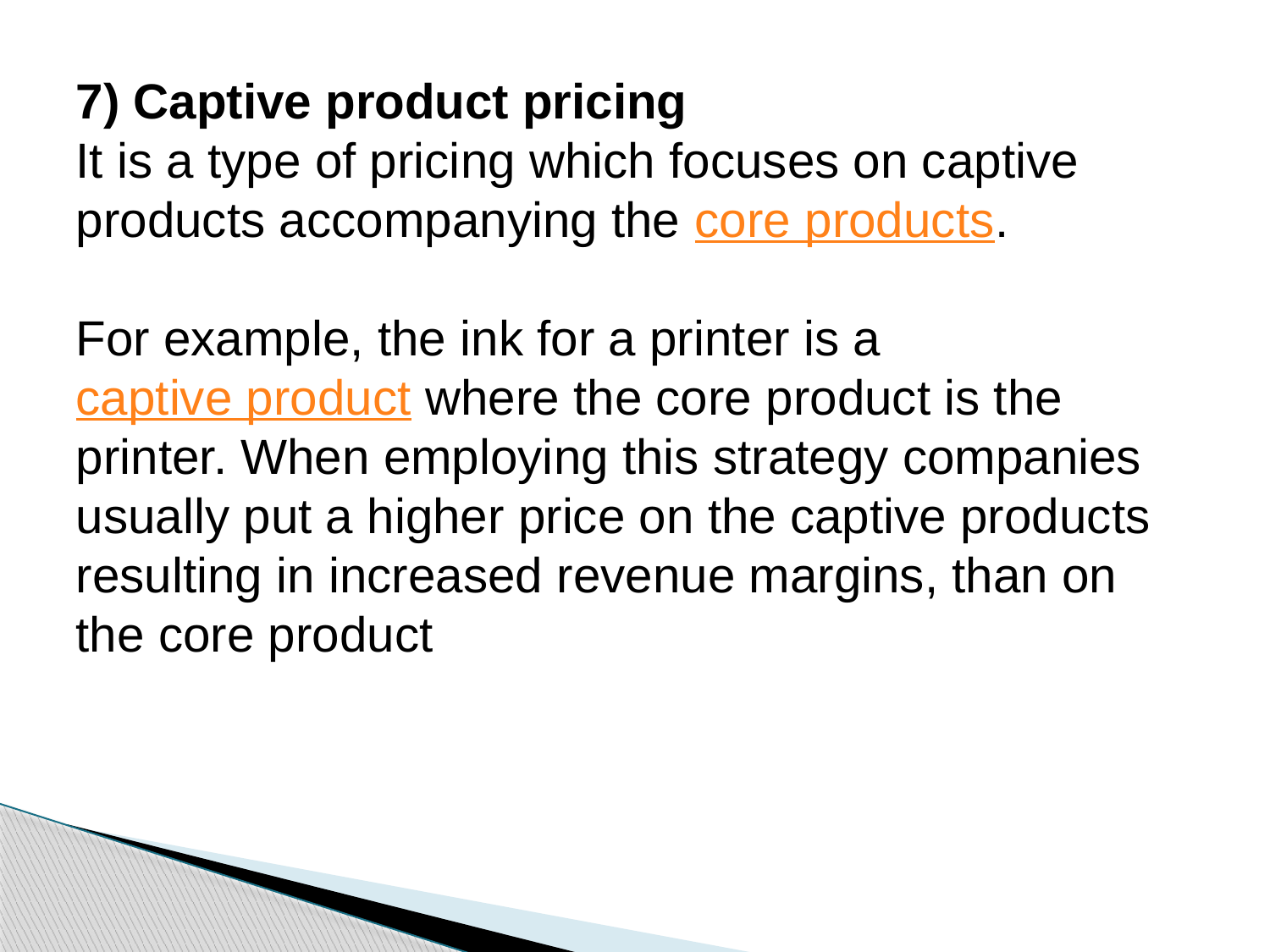

7) Captive product pricing
It is a type of pricing which focuses on captive products accompanying the core products.

For example, the ink for a printer is a captive product where the core product is the printer. When employing this strategy companies usually put a higher price on the captive products resulting in increased revenue margins, than on the core product